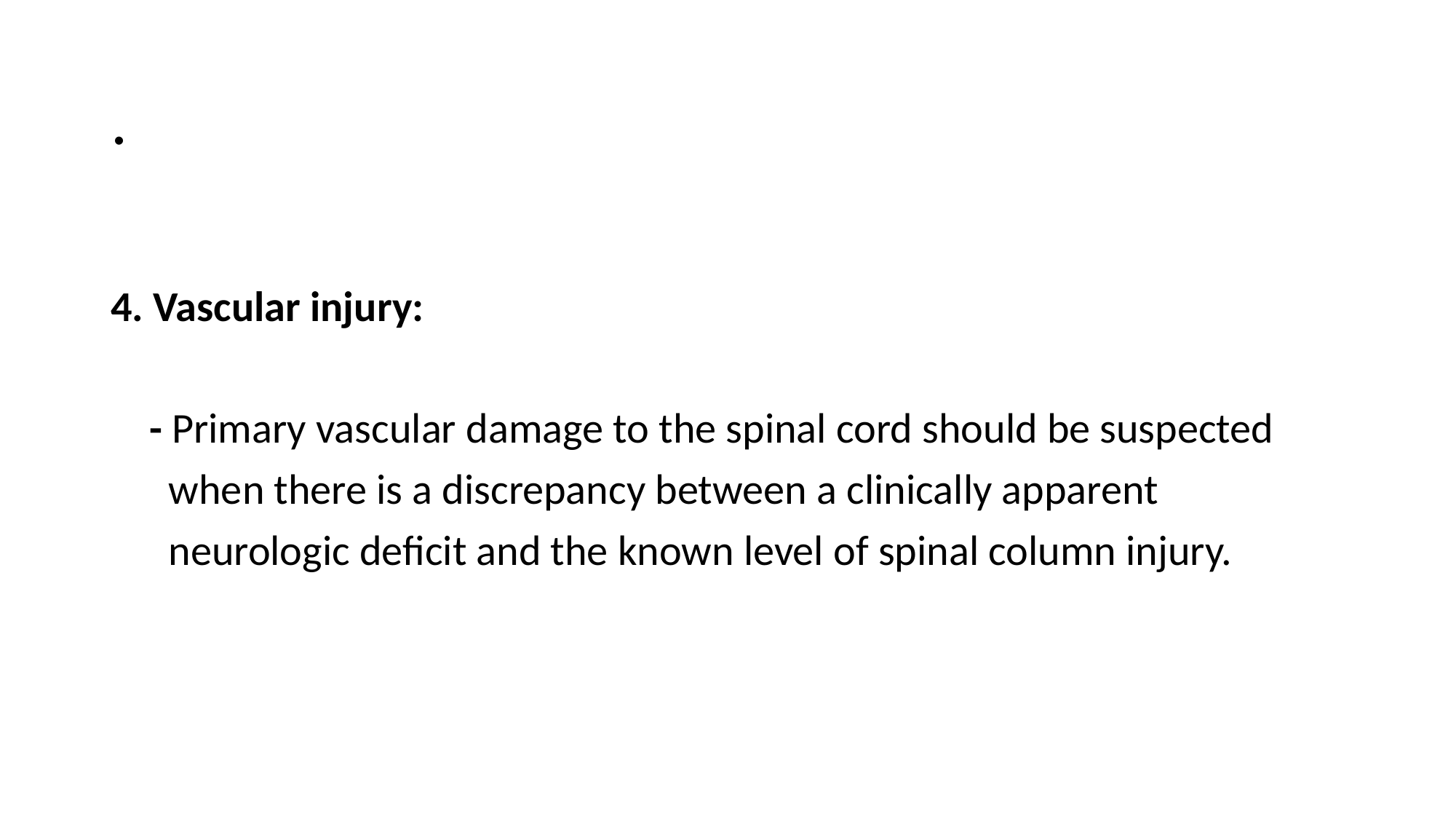

# .

4. Vascular injury:

    - Primary vascular damage to the spinal cord should be suspected
      when there is a discrepancy between a clinically apparent
      neurologic deficit and the known level of spinal column injury.